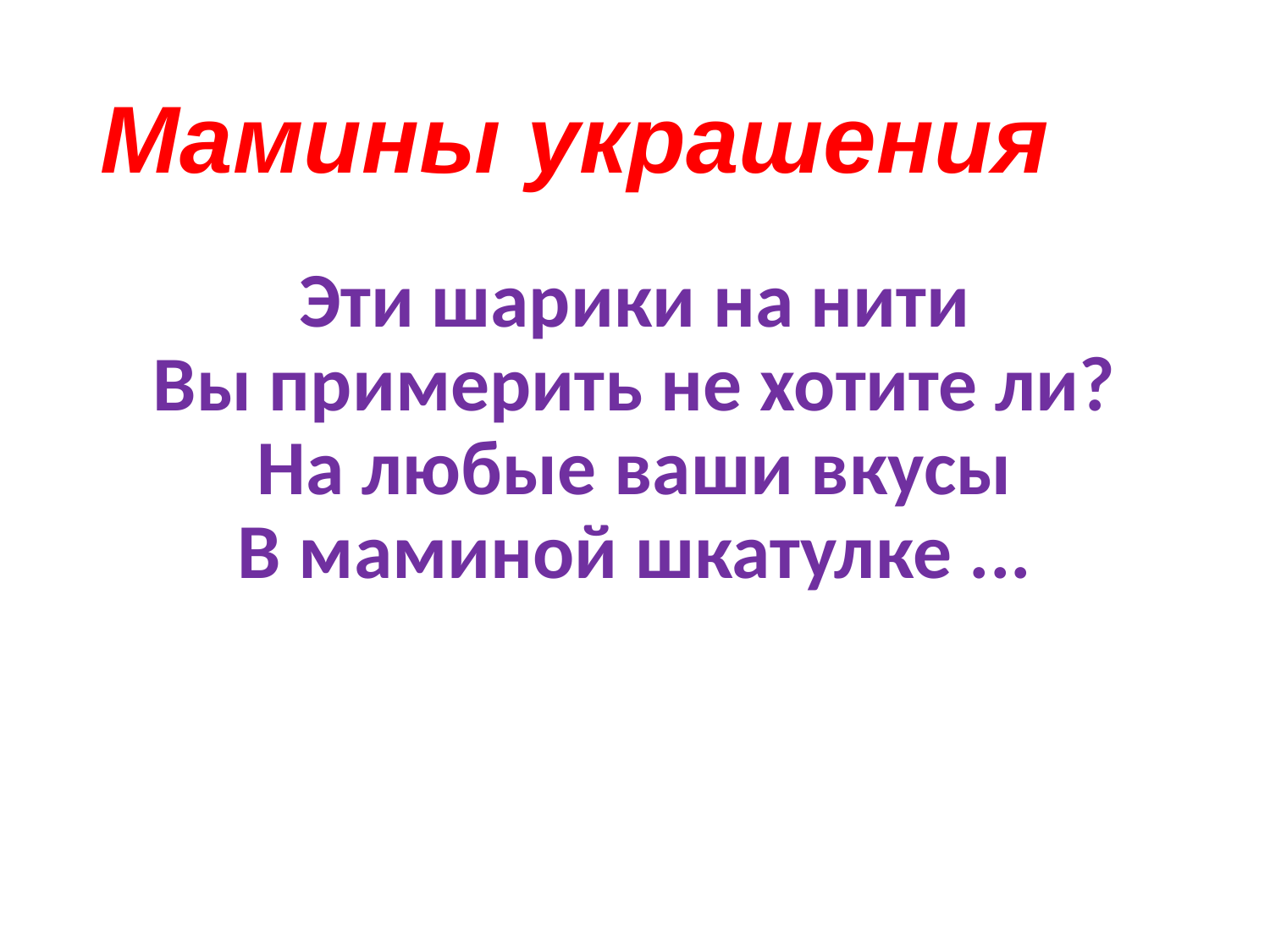

# Мамины украшения
Эти шарики на нити
Вы примерить не хотите ли?
На любые ваши вкусы
В маминой шкатулке ...